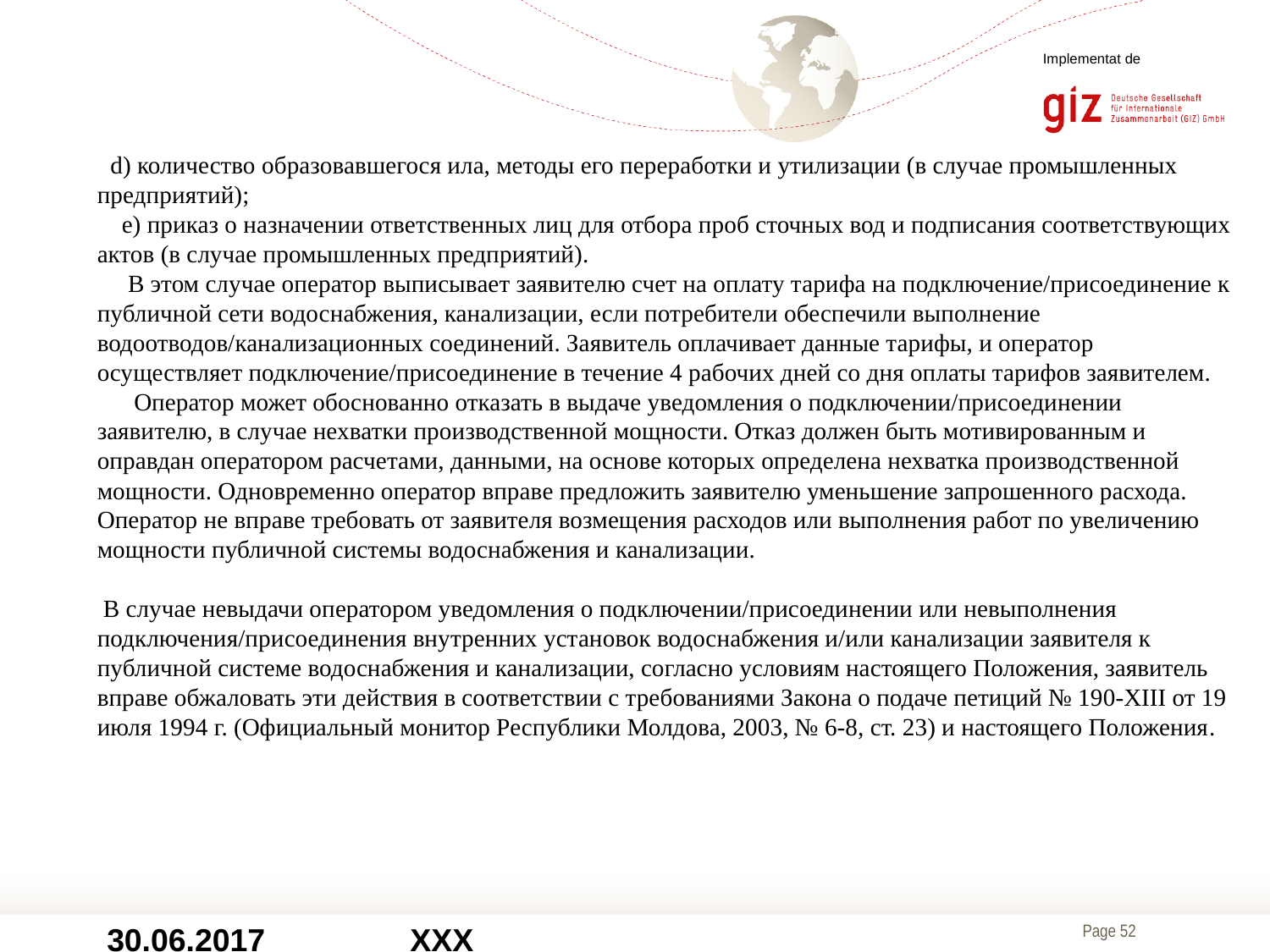

Implementat de
  d) количество образовавшегося ила, методы его переработки и утилизации (в случае промышленных предприятий);
    e) приказ о назначении ответственных лиц для отбора проб сточных вод и подписания соответствующих актов (в случае промышленных предприятий).
     В этом случае оператор выписывает заявителю счет на оплату тарифа на подключение/присоединение к публичной сети водоснабжения, канализации, если потребители обеспечили выполнение водоотводов/канализационных соединений. Заявитель оплачивает данные тарифы, и оператор осуществляет подключение/присоединение в течение 4 рабочих дней со дня оплаты тарифов заявителем.
      Оператор может обоснованно отказать в выдаче уведомления о подключении/присоединении заявителю, в случае нехватки производственной мощности. Отказ должен быть мотивированным и оправдан оператором расчетами, данными, на основе которых определена нехватка производственной мощности. Одновременно оператор вправе предложить заявителю уменьшение запрошенного расхода.
Оператор не вправе требовать от заявителя возмещения расходов или выполнения работ по увеличению мощности публичной системы водоснабжения и канализации.
 В случае невыдачи оператором уведомления о подключении/присоединении или невыполнения подключения/присоединения внутренних установок водоснабжения и/или канализации заявителя к публичной системе водоснабжения и канализации, согласно условиям настоящего Положения, заявитель вправе обжаловать эти действия в соответствии с требованиями Закона о подаче петиций № 190-XIII от 19 июля 1994 г. (Официальный монитор Республики Молдова, 2003, № 6-8, ст. 23) и настоящего Положения.
30.06.2017
XXX